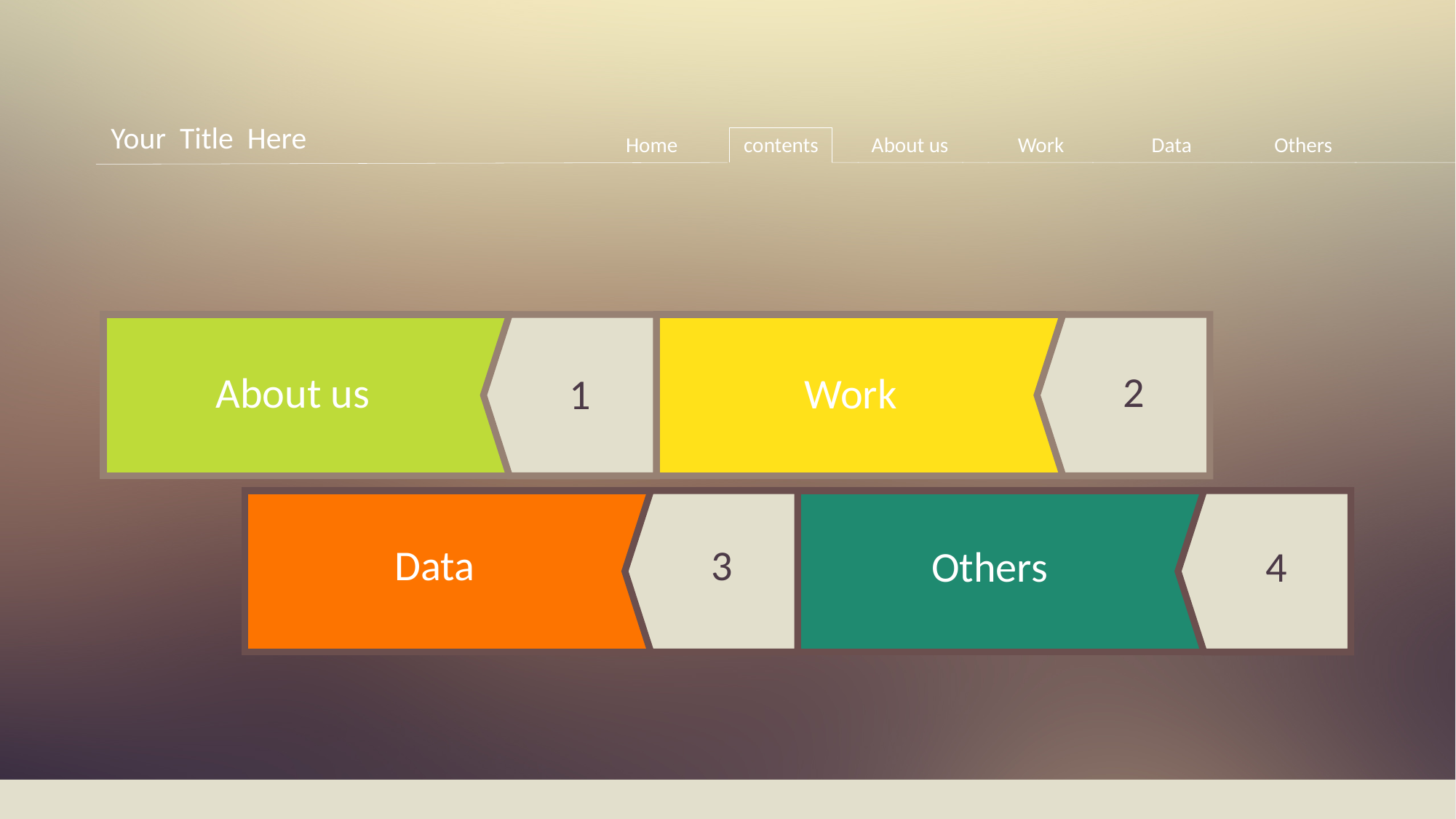

# Your  Title  Here
Home

contents
About us
Data
Work
Others

2
About us

Work
1
Data
3
Others
4